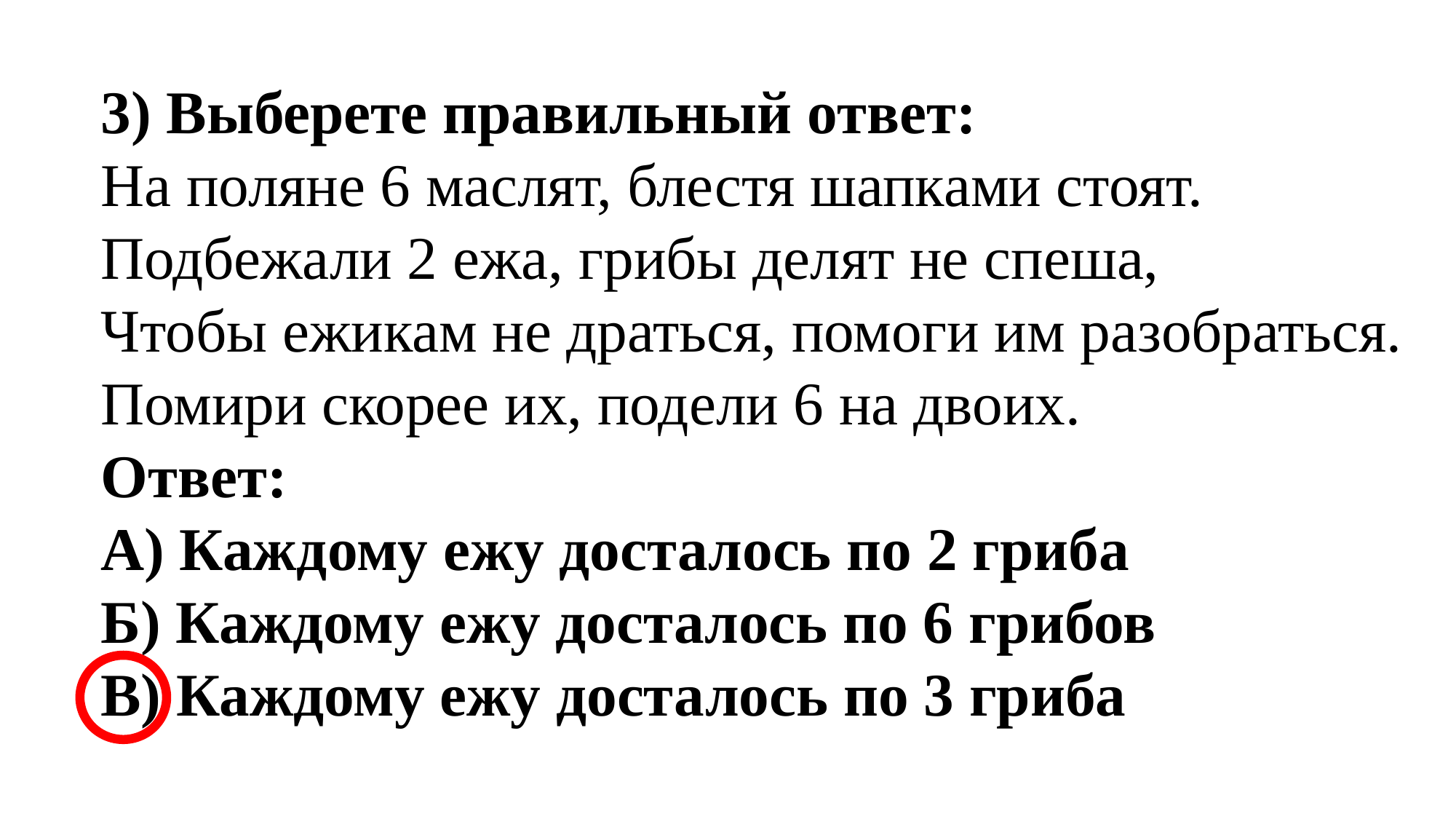

3) Выберете правильный ответ:
На поляне 6 маслят, блестя шапками стоят.
Подбежали 2 ежа, грибы делят не спеша,
Чтобы ежикам не драться, помоги им разобраться.
Помири скорее их, подели 6 на двоих.
Ответ:
А) Каждому ежу досталось по 2 гриба
Б) Каждому ежу досталось по 6 грибов
В) Каждому ежу досталось по 3 гриба